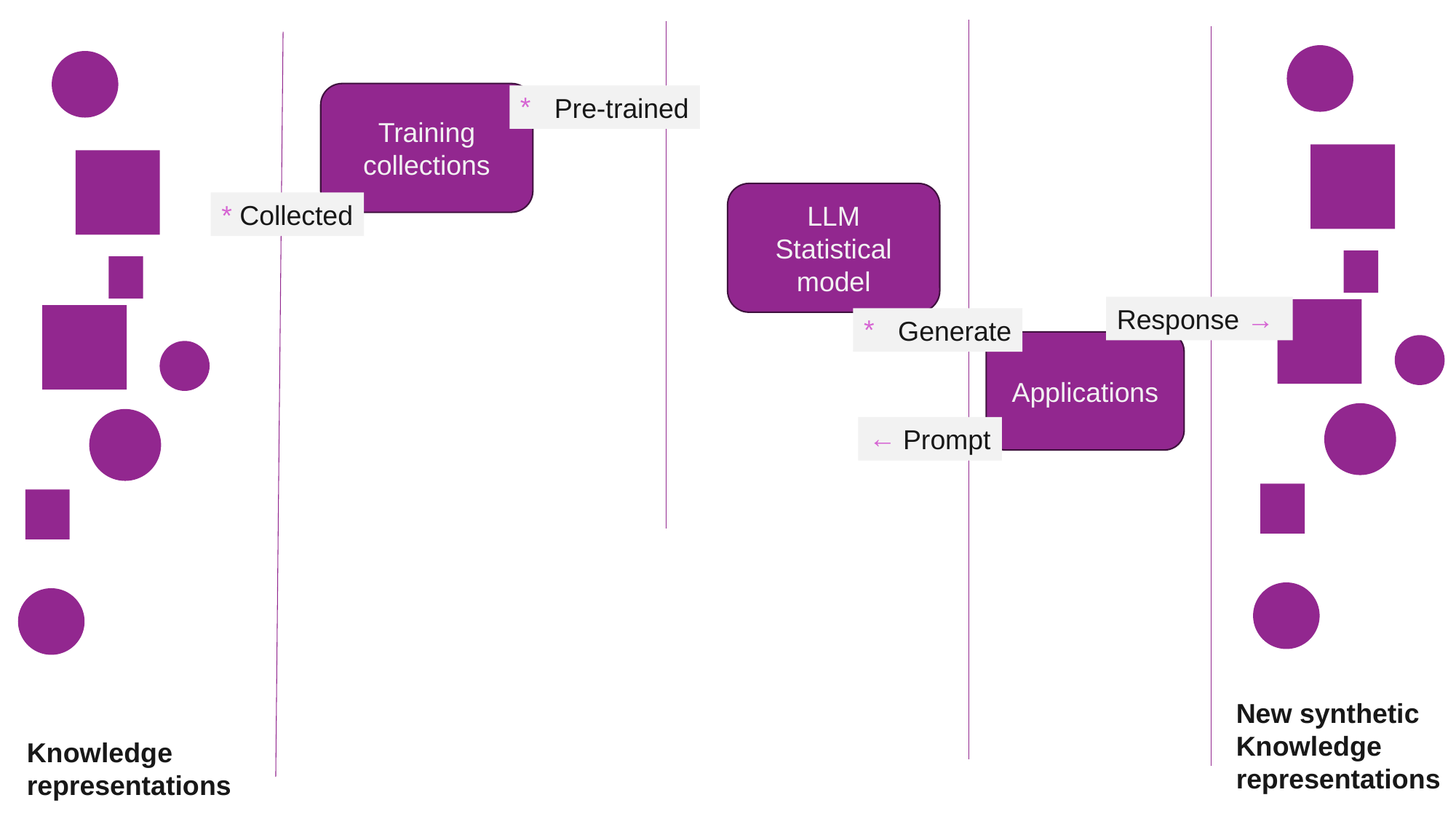

Training collections
Pre-trained

LLM
Statistical model
* Collected

Response →

Generate
Applications

Prompt

New synthetic
Knowledge
representations
Knowledge
representations